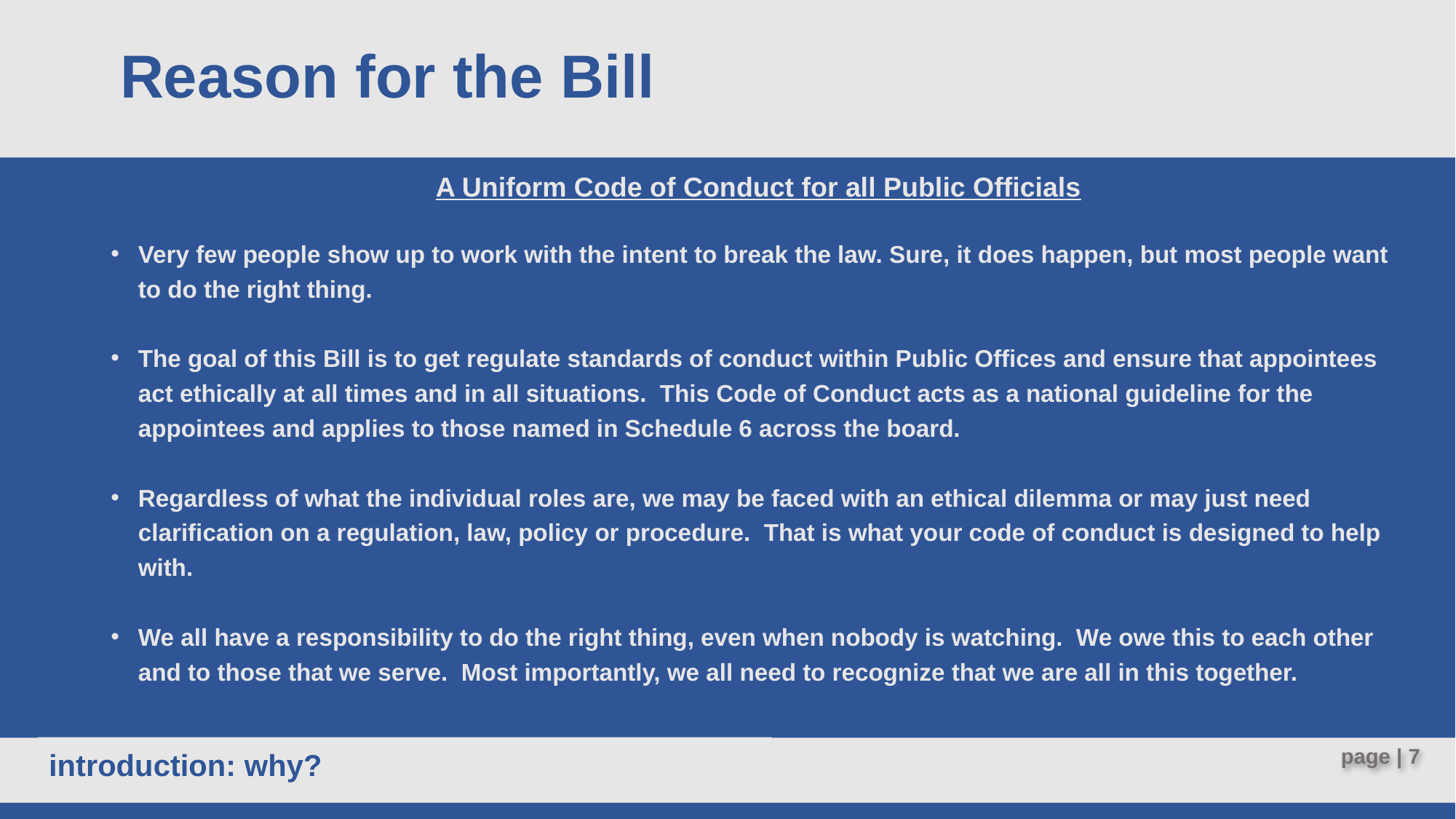

# Reason for the Bill
A Uniform Code of Conduct for all Public Officials

Very few people show up to work with the intent to break the law. Sure, it does happen, but most people want to do the right thing.

The goal of this Bill is to get regulate standards of conduct within Public Offices and ensure that appointees act ethically at all times and in all situations.  This Code of Conduct acts as a national guideline for the appointees and applies to those named in Schedule 6 across the board.

Regardless of what the individual roles are, we may be faced with an ethical dilemma or may just need clarification on a regulation, law, policy or procedure.  That is what your code of conduct is designed to help with.

We all have a responsibility to do the right thing, even when nobody is watching.  We owe this to each other and to those that we serve.  Most importantly, we all need to recognize that we are all in this together.
introduction: why?
7